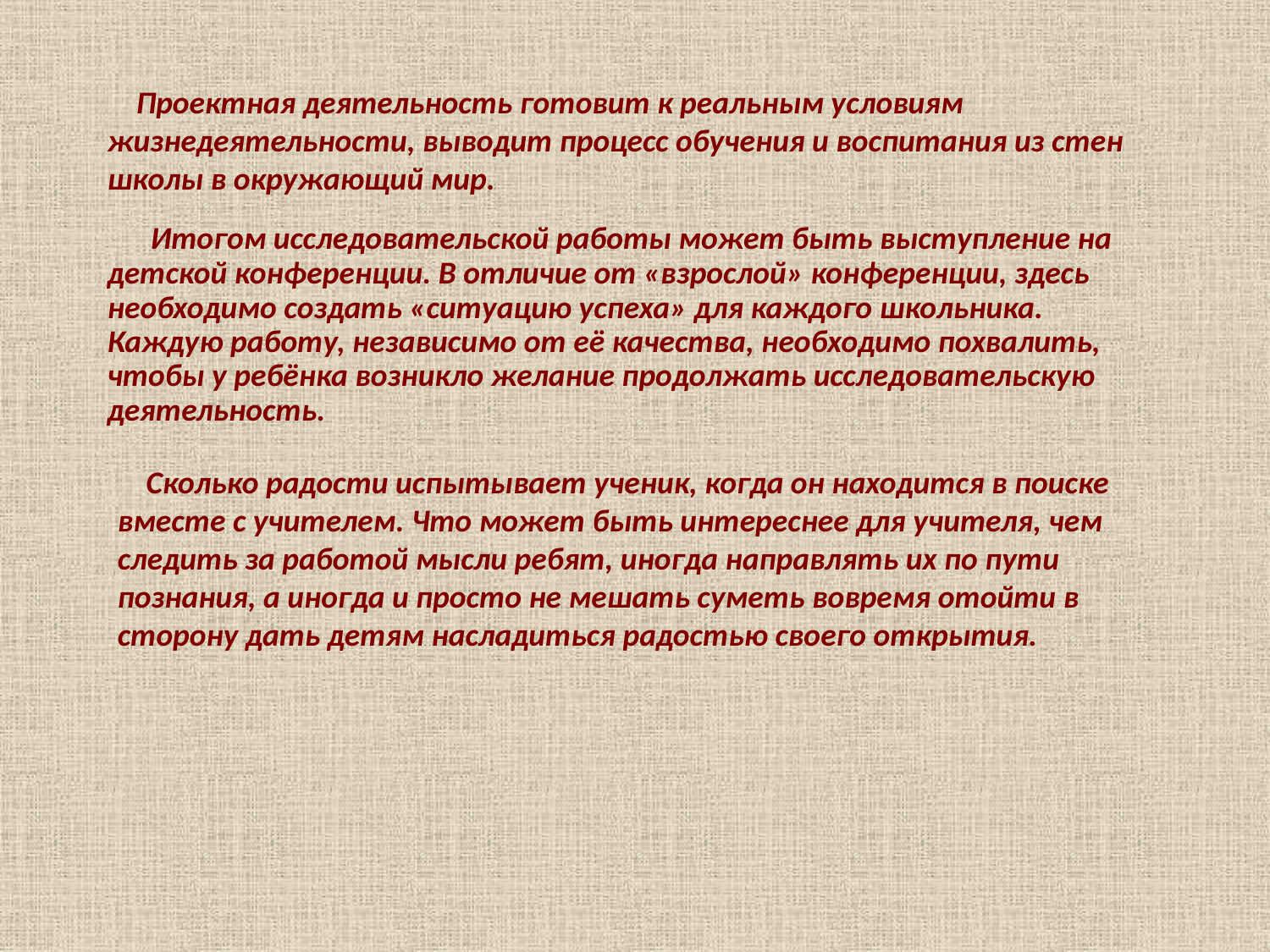

Проектная деятельность готовит к реальным условиям жизнедеятельности, выводит процесс обучения и воспитания из стен школы в окружающий мир.
      Итогом исследовательской работы может быть выступление на детской конференции. В отличие от «взрослой» конференции, здесь необходимо создать «ситуацию успеха» для каждого школьника. Каждую работу, независимо от её качества, необходимо похвалить, чтобы у ребёнка возникло желание продолжать исследовательскую деятельность.
    Сколько радости испытывает ученик, когда он находится в поиске вместе с учителем. Что может быть интереснее для учителя, чем следить за работой мысли ребят, иногда направлять их по пути познания, а иногда и просто не мешать суметь вовремя отойти в сторону дать детям насладиться радостью своего открытия.